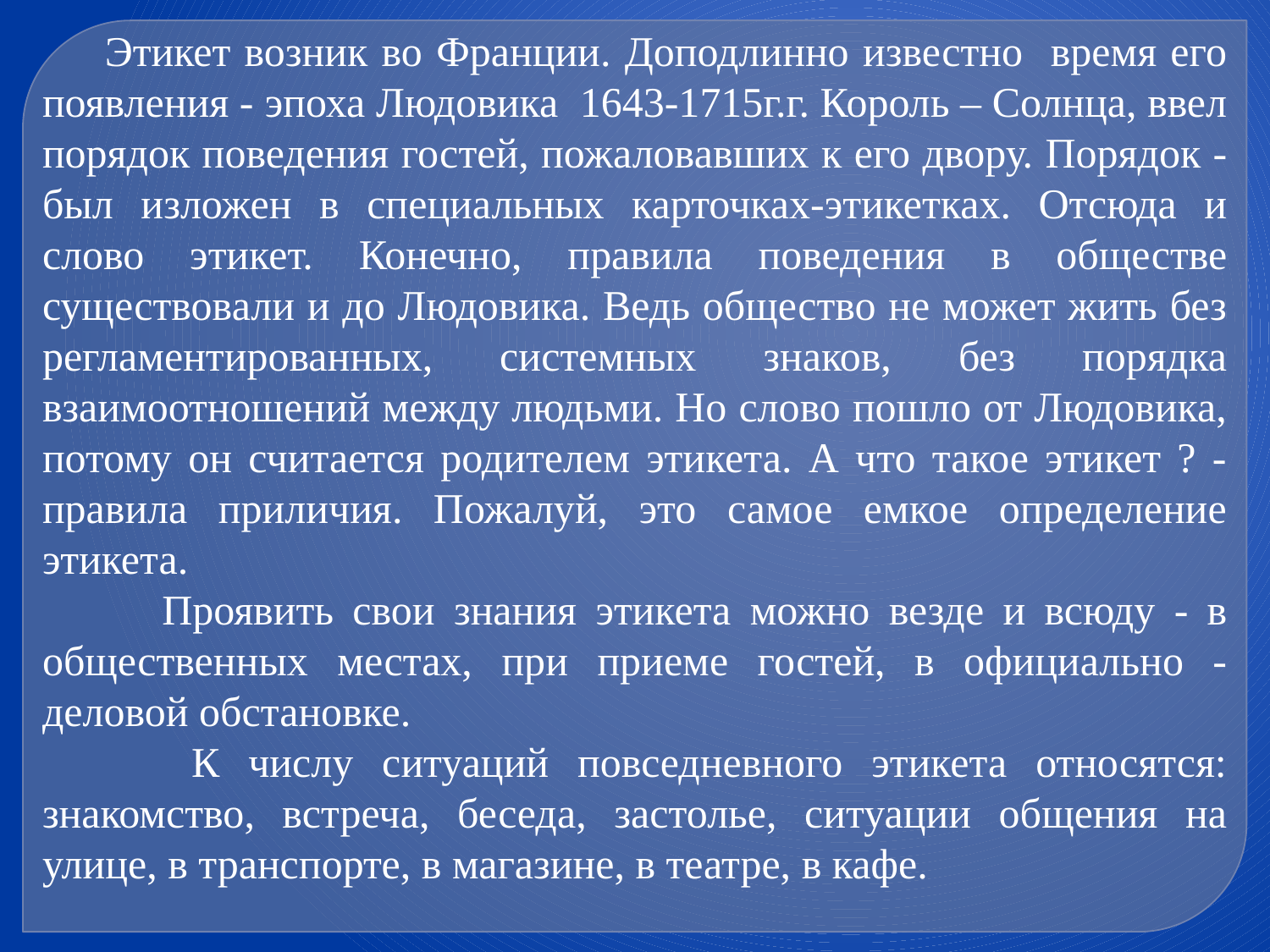

Этикет возник во Франции. Доподлинно известно  время его появления - эпоха Людовика  1643-1715г.г. Король – Солнца, ввел порядок поведения гостей, пожаловавших к его двору. Порядок - был изложен в специальных карточках-этикетках. Отсюда и слово этикет. Конечно, правила поведения в обществе существовали и до Людовика. Ведь общество не может жить без регламентированных, системных знаков, без порядка взаимоотношений между людьми. Но слово пошло от Людовика, потому он считается родителем этикета. А что такое этикет ? - правила приличия. Пожалуй, это самое емкое определение этикета.
   Проявить свои знания этикета можно везде и всюду - в общественных местах, при приеме гостей, в официально - деловой обстановке.
   К числу ситуаций повседневного этикета относятся: знакомство, встреча, беседа, застолье, ситуации общения на улице, в транспорте, в магазине, в театре, в кафе.